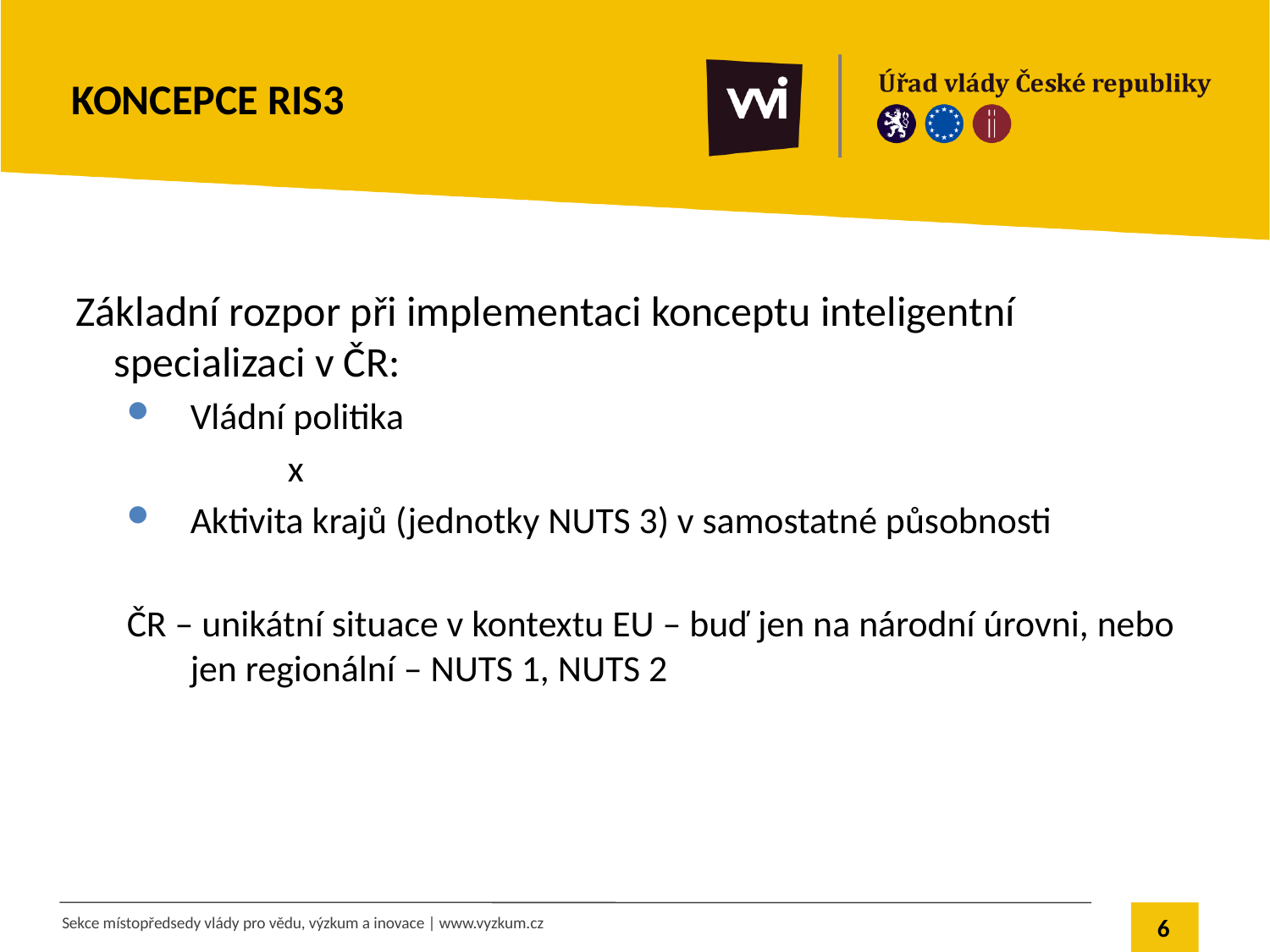

# Koncepce RIS3
Základní rozpor při implementaci konceptu inteligentní specializaci v ČR:
Vládní politika
                   x
Aktivita krajů (jednotky NUTS 3) v samostatné působnosti

ČR – unikátní situace v kontextu EU – buď jen na národní úrovni, nebo jen regionální – NUTS 1, NUTS 2

6